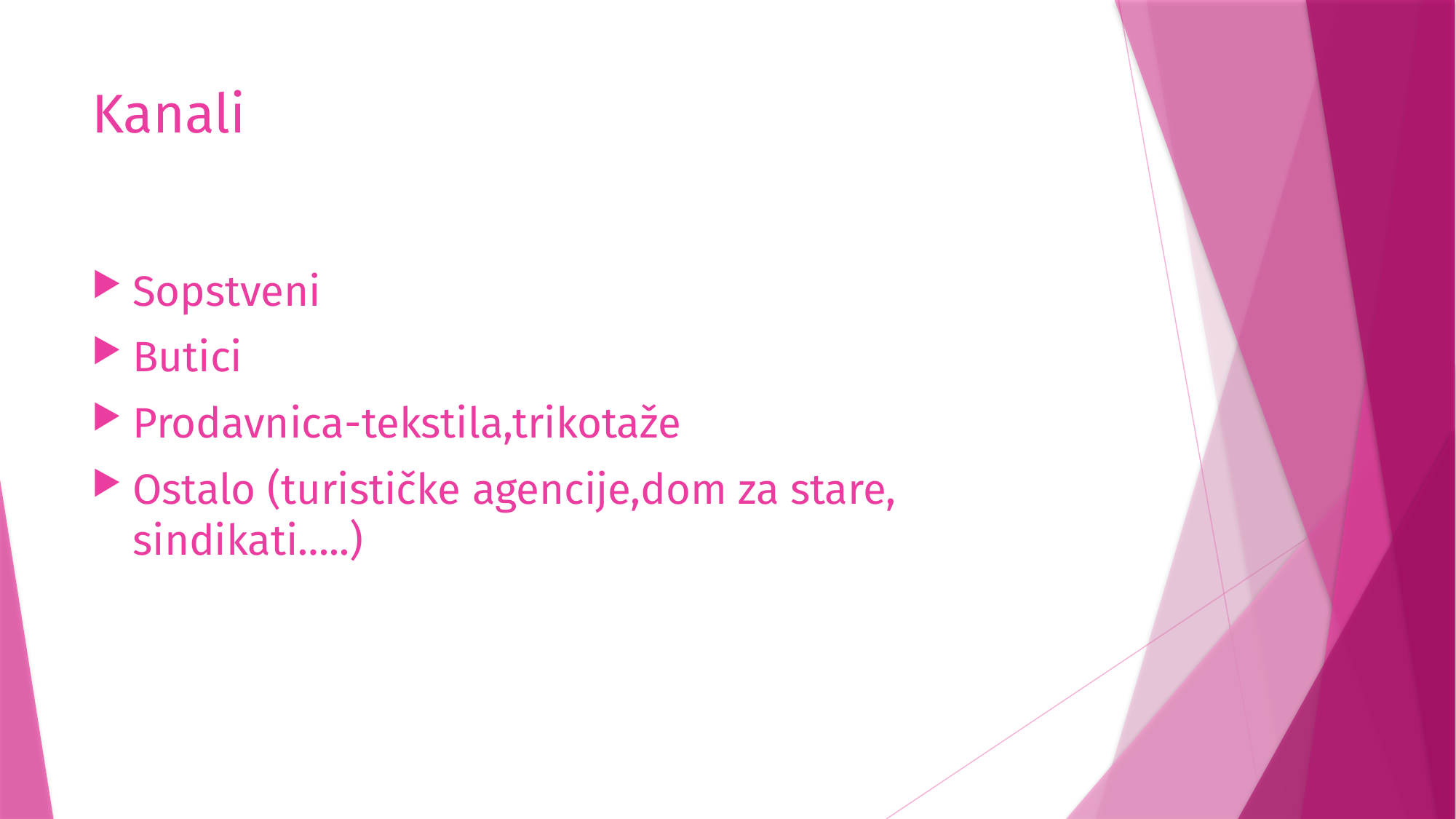

# Kanali
Sopstveni
Butici
Prodavnica-tekstila,trikotaže
Ostalo (turističke agencije,dom za stare, sindikati…..)